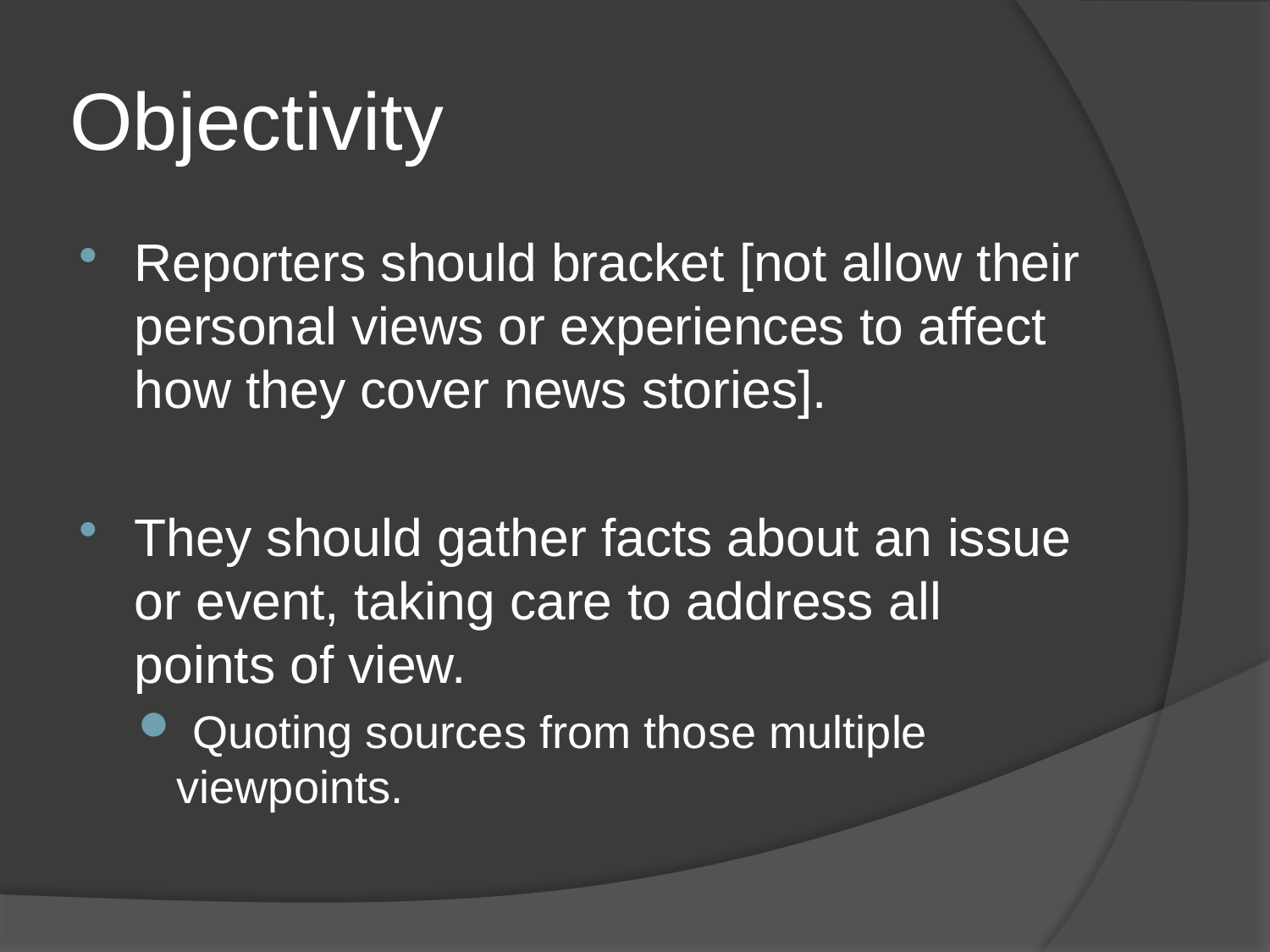

# Objectivity
Reporters should bracket [not allow their personal views or experiences to affect how they cover news stories].

They should gather facts about an issue or event, taking care to address all points of view.
 Quoting sources from those multiple viewpoints.